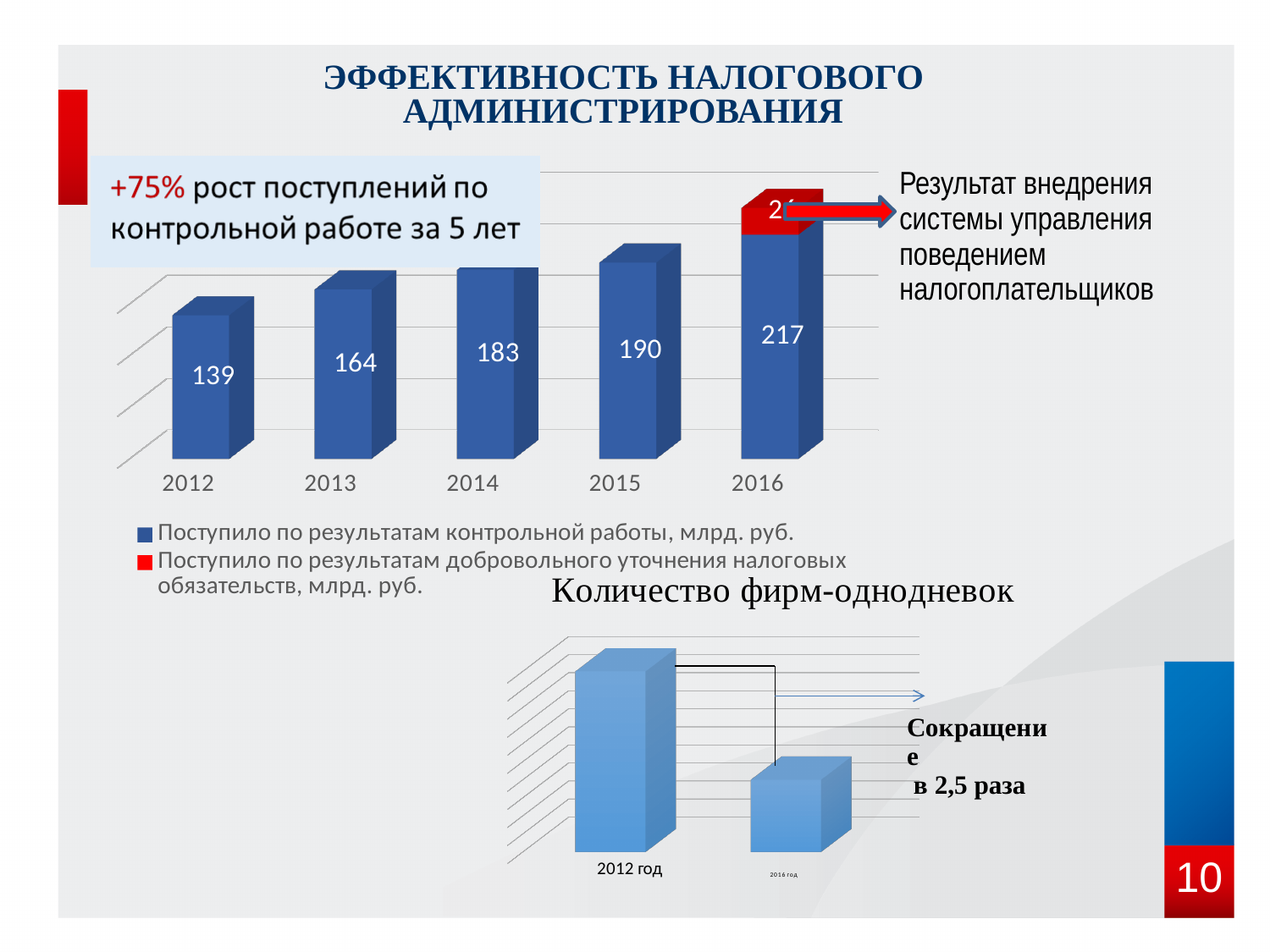

# Эффективность налогового администрирования

[unsupported chart]

Результат внедрения системы управления поведением налогоплательщиков

[unsupported chart]

10